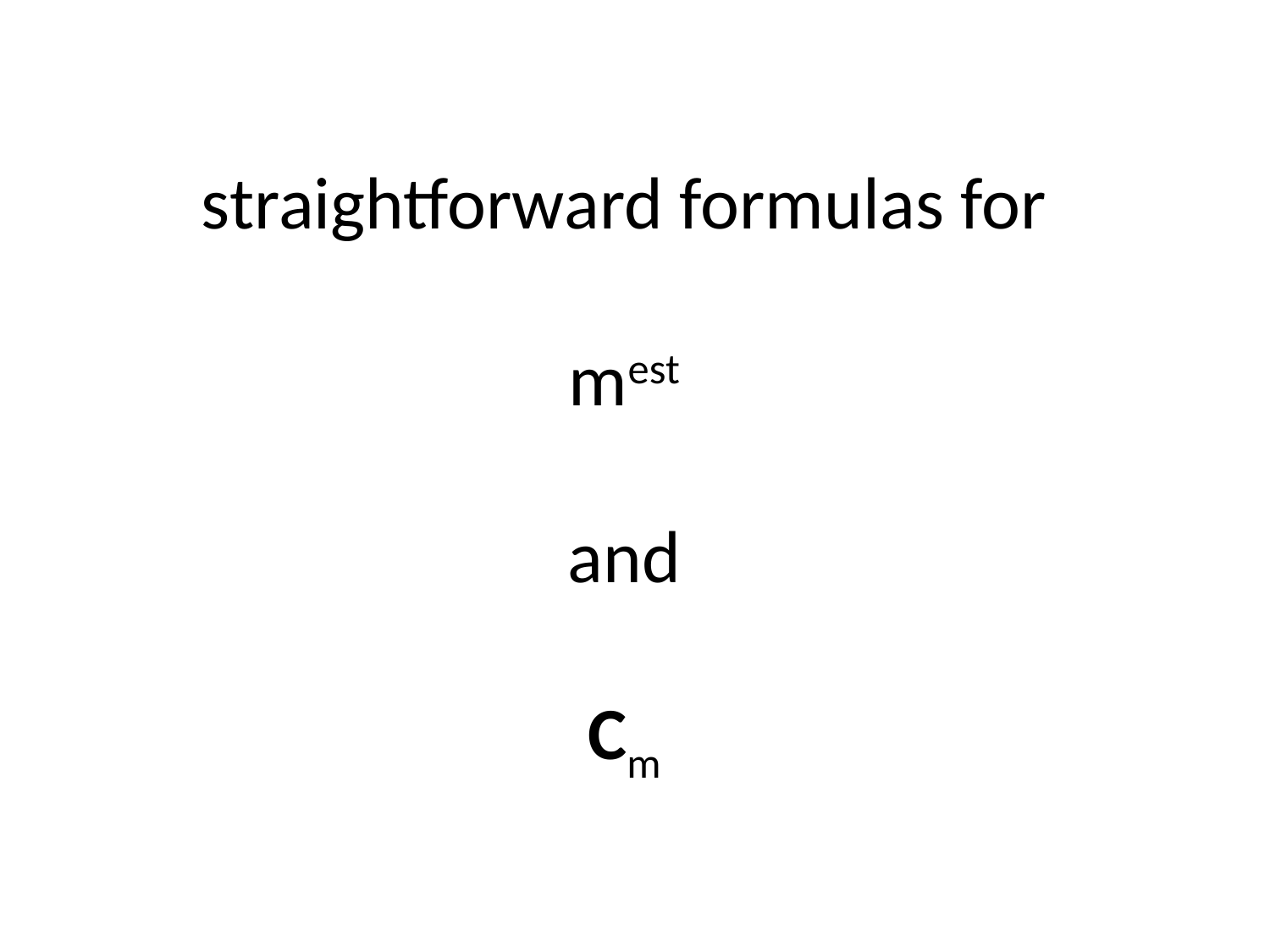

# straightforward formulas for mest and Cm